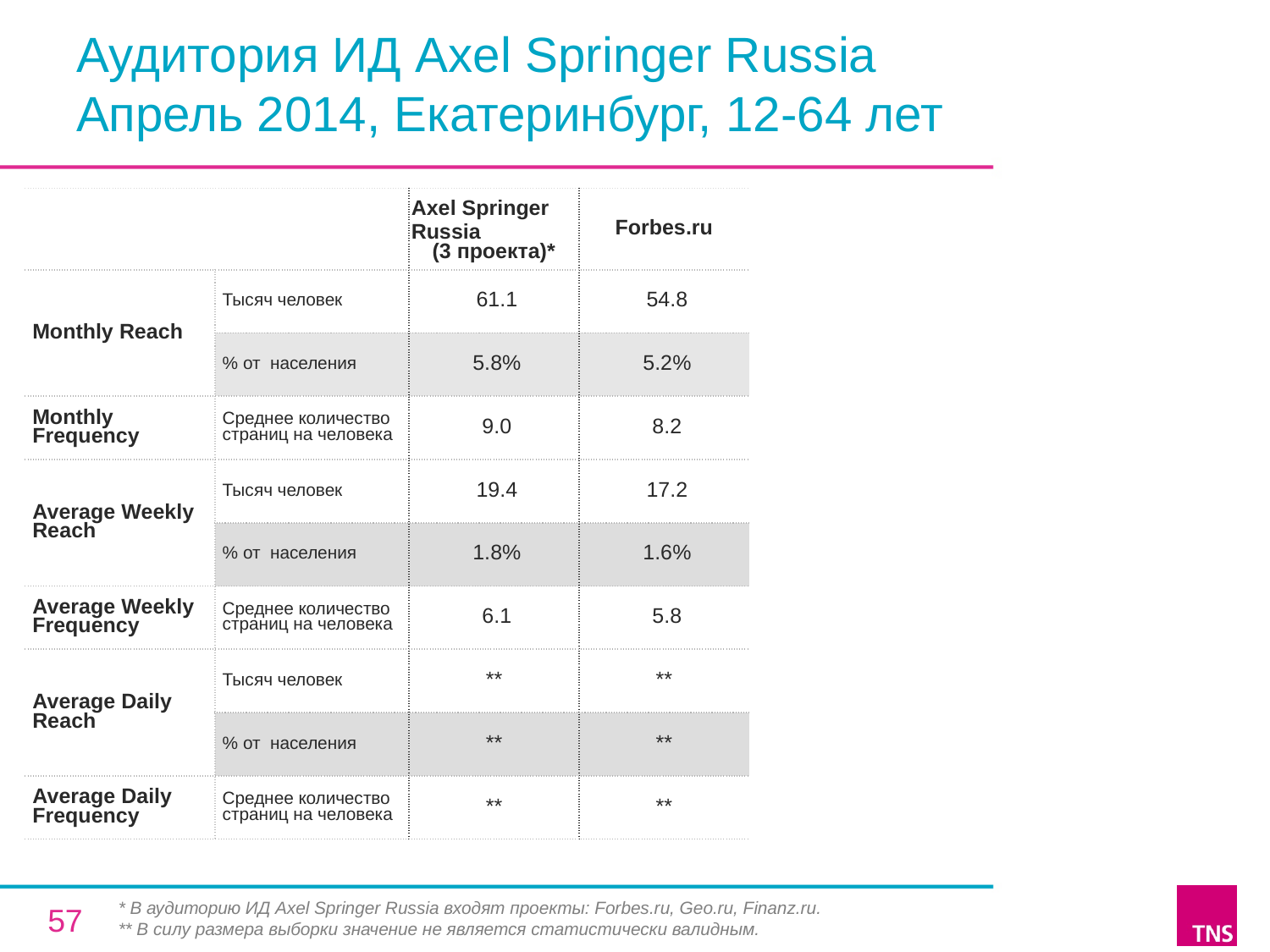

# Аудитория ИД Axel Springer Russia Апрель 2014, Екатеринбург, 12-64 лет
|  |  | Axel Springer Russia (3 проекта)\* | Forbes.ru |
| --- | --- | --- | --- |
| Monthly Reach | Тысяч человек | 61.1 | 54.8 |
|  | % от населения | 5.8% | 5.2% |
| Monthly Frequency | Среднее количество страниц на человека | 9.0 | 8.2 |
| Average Weekly Reach | Тысяч человек | 19.4 | 17.2 |
|  | % от населения | 1.8% | 1.6% |
| Average Weekly Frequency | Среднее количество страниц на человека | 6.1 | 5.8 |
| Average Daily Reach | Тысяч человек | \*\* | \*\* |
|  | % от населения | \*\* | \*\* |
| Average Daily Frequency | Среднее количество страниц на человека | \*\* | \*\* |
* В аудиторию ИД Axel Springer Russia входят проекты: Forbes.ru, Geo.ru, Finanz.ru.
** В силу размера выборки значение не является статистически валидным.
57